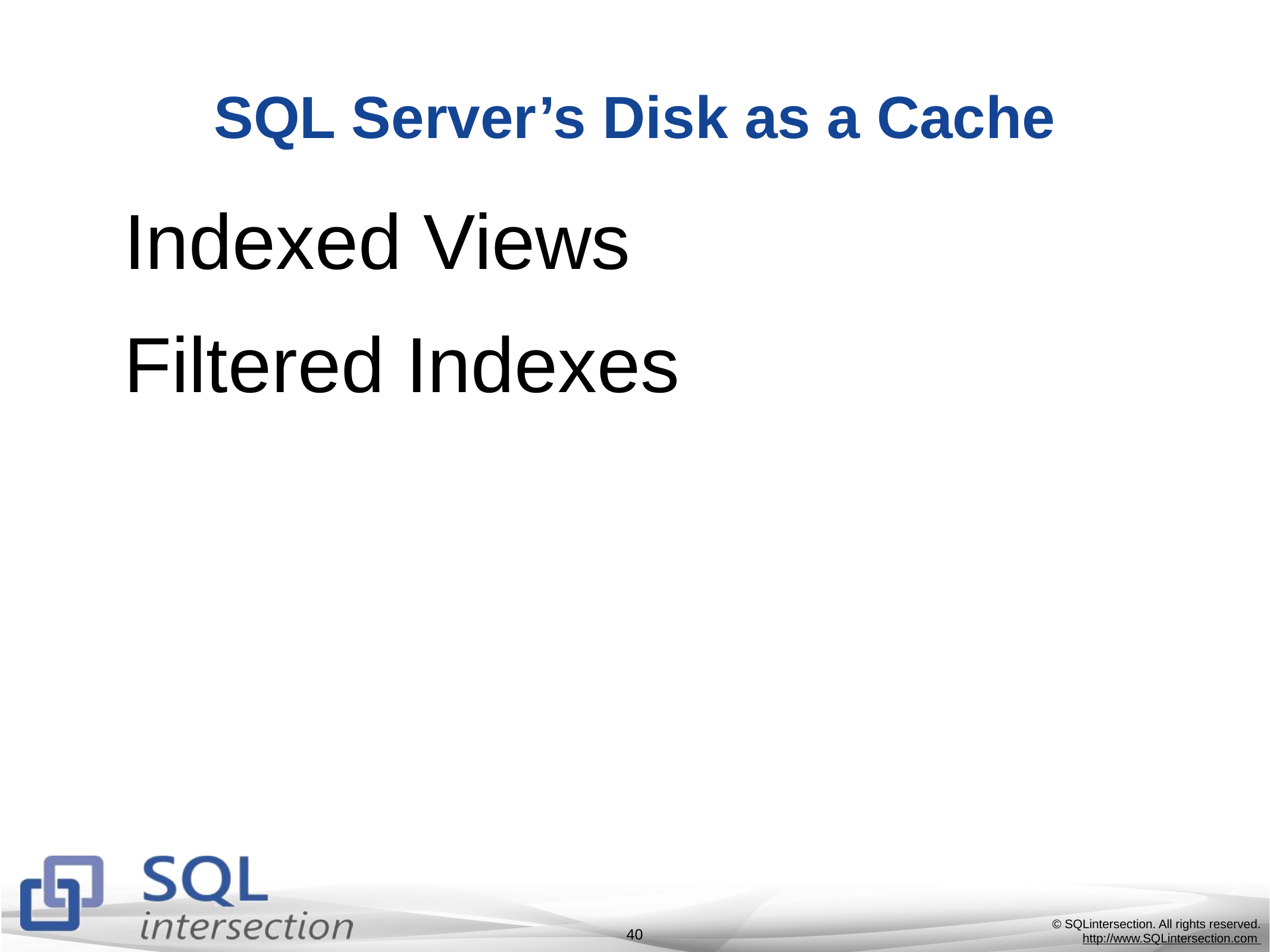

# SQL Server’s Disk as a Cache
Indexed Views
Filtered Indexes